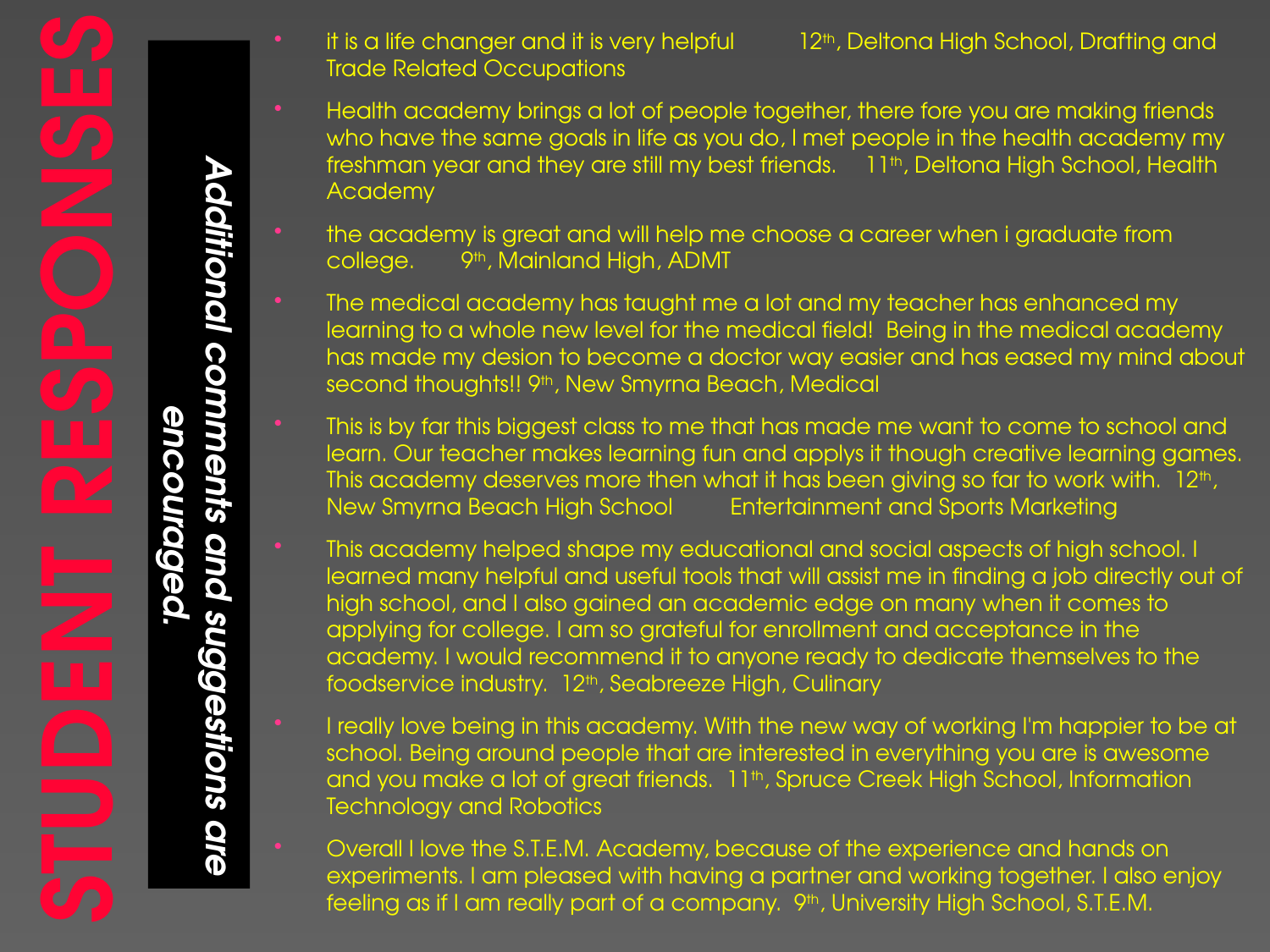

it is a life changer and it is very helpful	12th, Deltona High School, Drafting and Trade Related Occupations
Health academy brings a lot of people together, there fore you are making friends who have the same goals in life as you do, I met people in the health academy my freshman year and they are still my best friends.	11th, Deltona High School, Health Academy
the academy is great and will help me choose a career when i graduate from college.	9th, Mainland High, ADMT
The medical academy has taught me a lot and my teacher has enhanced my learning to a whole new level for the medical field!  Being in the medical academy has made my desion to become a doctor way easier and has eased my mind about second thoughts!!	9th, New Smyrna Beach, Medical
This is by far this biggest class to me that has made me want to come to school and learn. Our teacher makes learning fun and applys it though creative learning games. This academy deserves more then what it has been giving so far to work with.  12th, New Smyrna Beach High School	Entertainment and Sports Marketing
This academy helped shape my educational and social aspects of high school. I learned many helpful and useful tools that will assist me in finding a job directly out of high school, and I also gained an academic edge on many when it comes to applying for college. I am so grateful for enrollment and acceptance in the academy. I would recommend it to anyone ready to dedicate themselves to the foodservice industry.  12th, Seabreeze High, Culinary
I really love being in this academy. With the new way of working I'm happier to be at school. Being around people that are interested in everything you are is awesome and you make a lot of great friends.  11th, Spruce Creek High School, Information Technology and Robotics
Overall I love the S.T.E.M. Academy, because of the experience and hands on experiments. I am pleased with having a partner and working together. I also enjoy feeling as if I am really part of a company.  9th, University High School, S.T.E.M.

Additional comments and suggestions are encouraged.
STUDENT RESPONSES